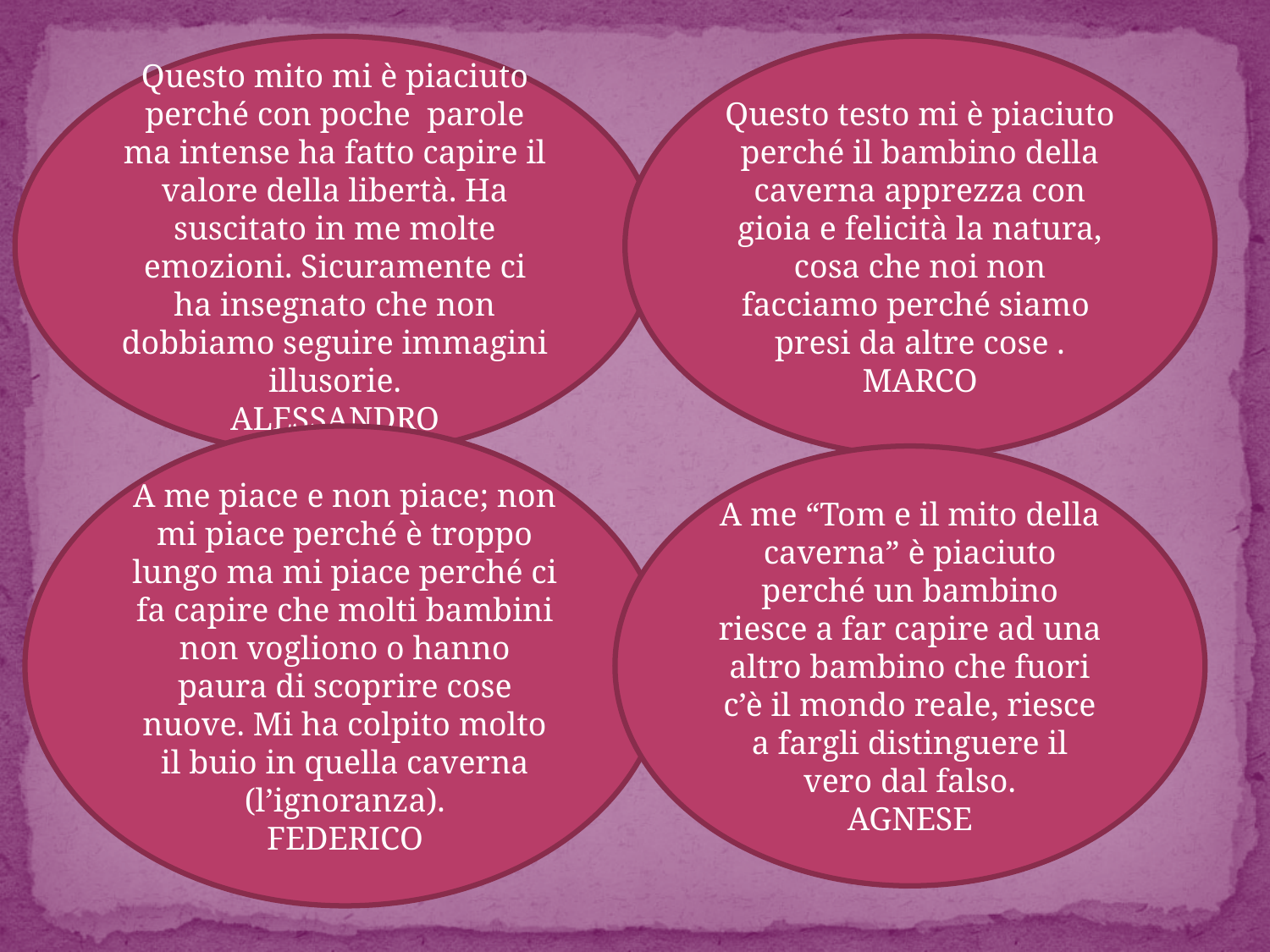

Questo mito mi è piaciuto perché con poche  parole ma intense ha fatto capire il valore della libertà. Ha suscitato in me molte emozioni. Sicuramente ci ha insegnato che non dobbiamo seguire immagini illusorie.
ALESSANDRO
Questo testo mi è piaciuto perché il bambino della caverna apprezza con gioia e felicità la natura, cosa che noi non facciamo perché siamo  presi da altre cose .
MARCO
fetonte
A me piace e non piace; non mi piace perché è troppo lungo ma mi piace perché ci fa capire che molti bambini non vogliono o hanno paura di scoprire cose nuove. Mi ha colpito molto il buio in quella caverna (l’ignoranza).
FEDERICO
A me “Tom e il mito della caverna” è piaciuto perché un bambino riesce a far capire ad una altro bambino che fuori c’è il mondo reale, riesce a fargli distinguere il vero dal falso.
AGNESE